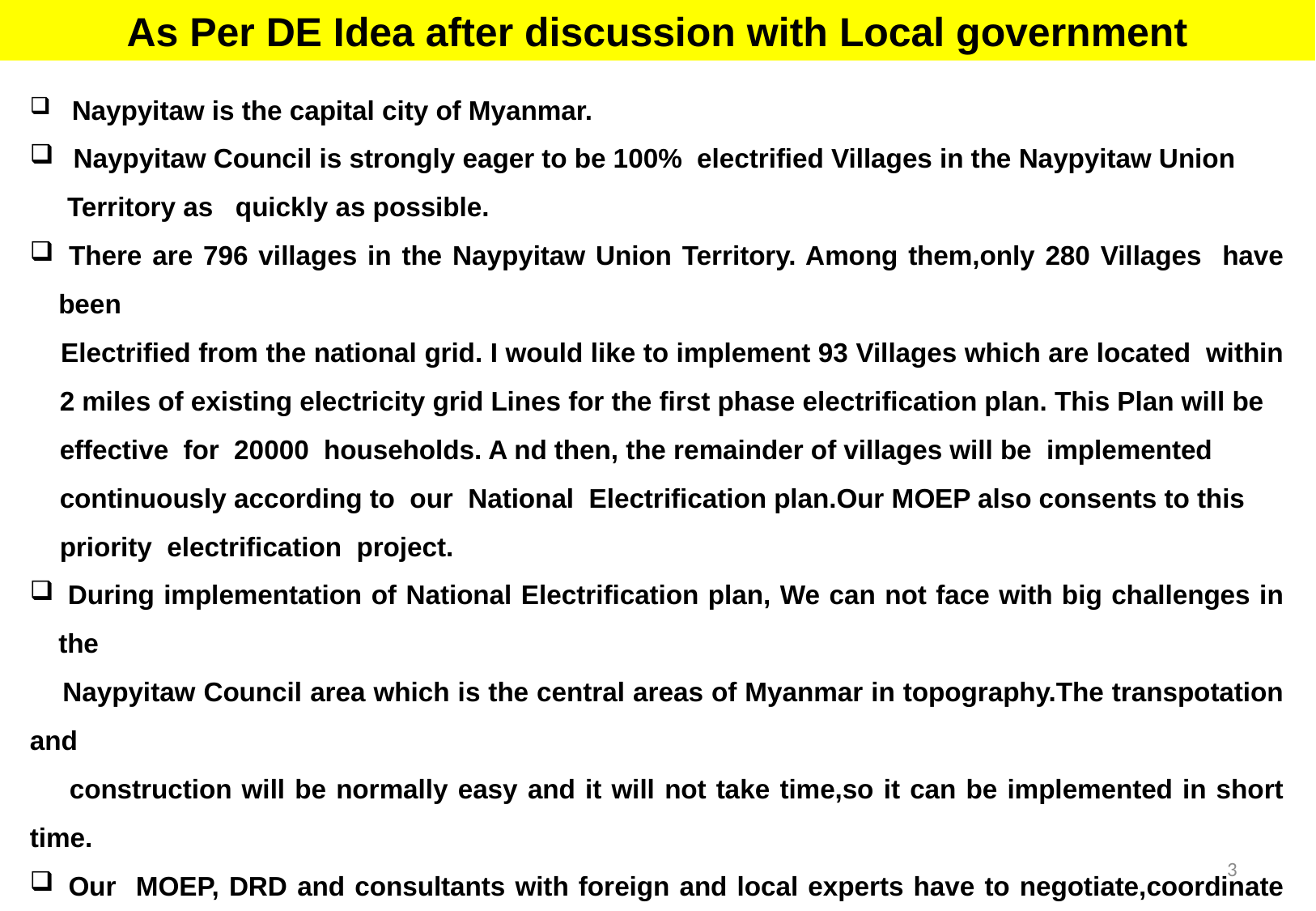

As Per DE Idea after discussion with Local government
  Naypyitaw is the capital city of Myanmar.
  Naypyitaw Council is strongly eager to be 100%  electrified Villages in the Naypyitaw Union
     Territory as   quickly as possible.
 There are 796 villages in the Naypyitaw Union Territory. Among them,only 280 Villages  have been
    Electrified from the national grid. I would like to implement 93 Villages which are located  within
    2 miles of existing electricity grid Lines for the first phase electrification plan. This Plan will be
    effective  for  20000  households. A nd then, the remainder of villages will be  implemented
    continuously according to  our  National  Electrification plan.Our MOEP also consents to this
    priority  electrification  project.
 During implementation of National Electrification plan, We can not face with big challenges in the
    Naypyitaw Council area which is the central areas of Myanmar in topography.The transpotation and
    construction will be normally easy and it will not take time,so it can be implemented in short time.
 Our  MOEP, DRD and consultants with foreign and local experts have to negotiate,coordinate and
    cooperate especially with Naypyitaw council,General administration Depertment and other respective
    organizations to over come some perspective issues and challenges.
3